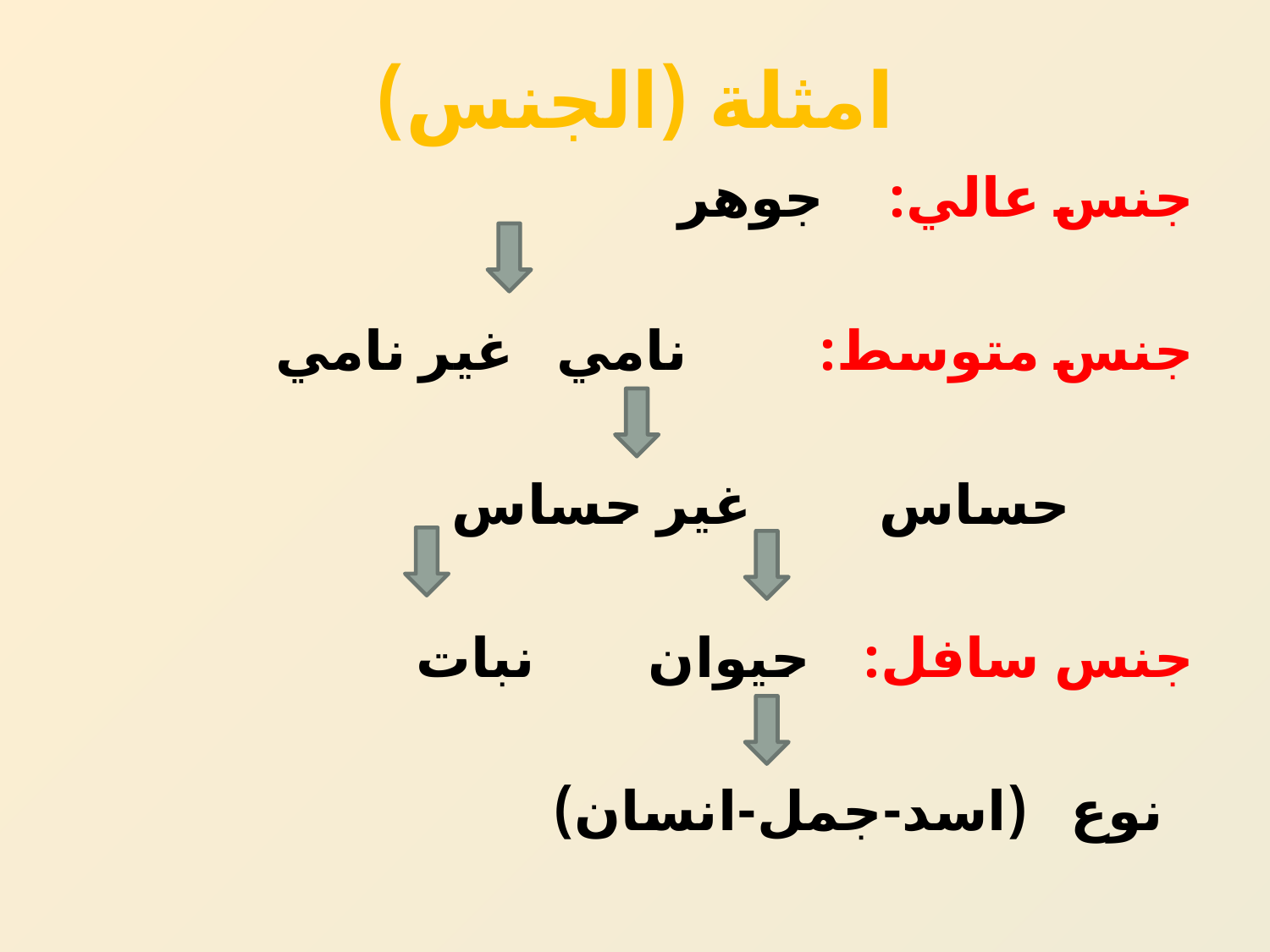

# امثلة (الجنس)
جنس عالي: 				جوهر

جنس متوسط:		 نامي  	 غير نامي

			حساس      	   غير حساس

جنس سافل:		 حيوان	        نبات

	نوع	   (اسد-جمل-انسان)